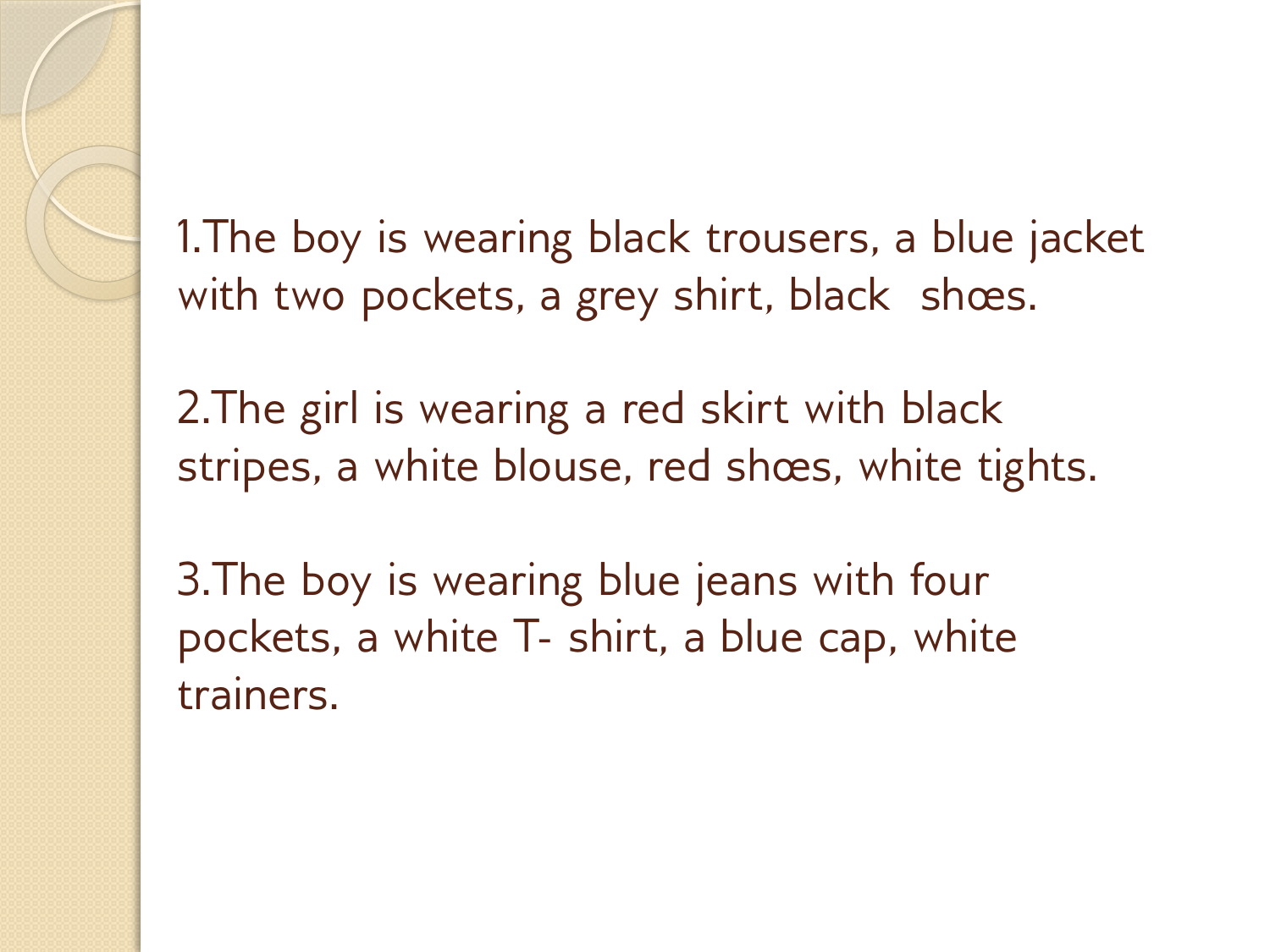

# 1.The boy is wearing black trousers, a blue jacket with two pockets, a grey shirt, black  shoes. 2.The girl is wearing a red skirt with black stripes, a white blouse, red shoes, white tights.   3.The boy is wearing blue jeans with four pockets, a white T- shirt, a blue cap, white  trainers.